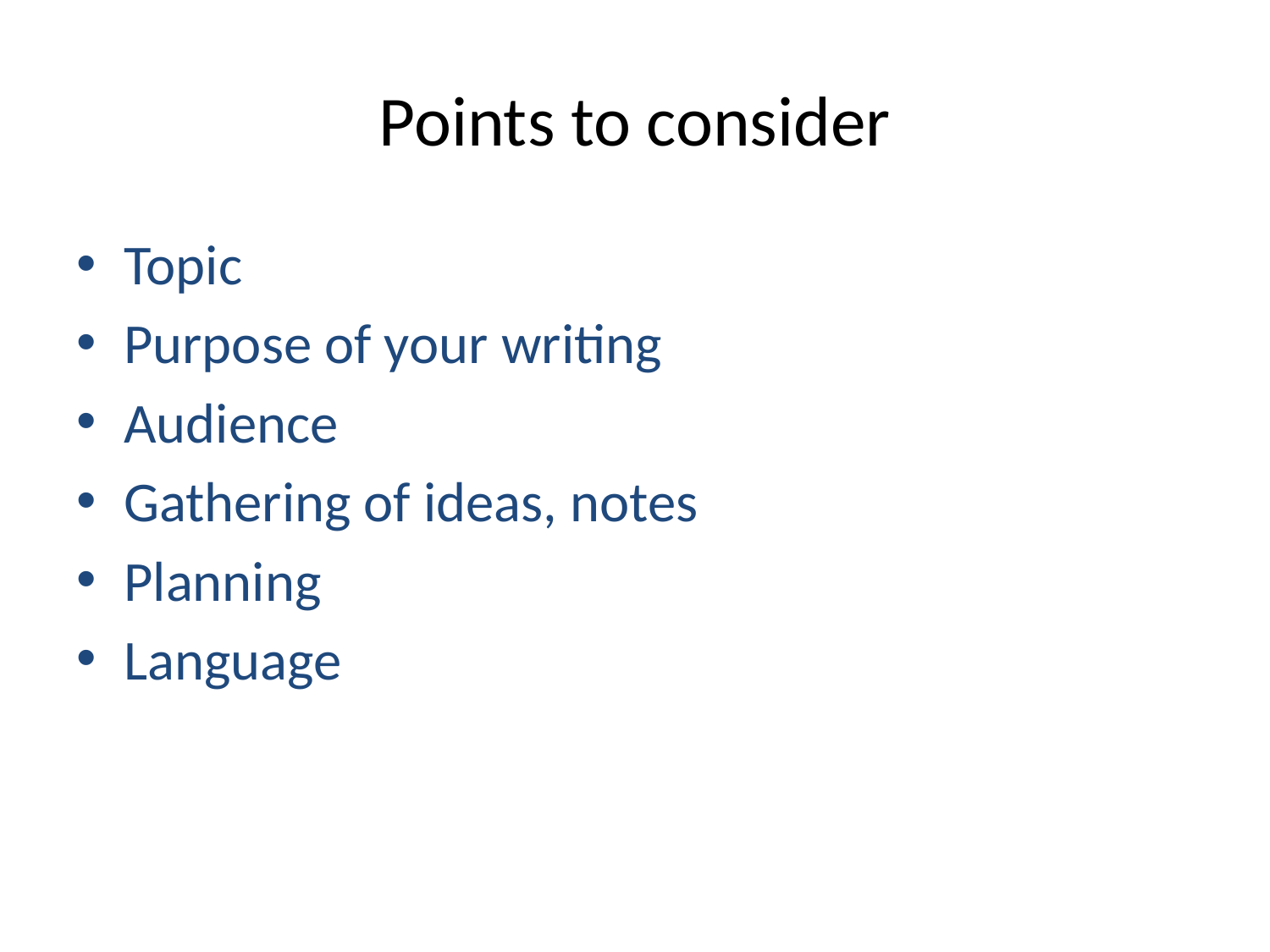

# Points to consider
Topic
Purpose of your writing
Audience
Gathering of ideas, notes
Planning
Language